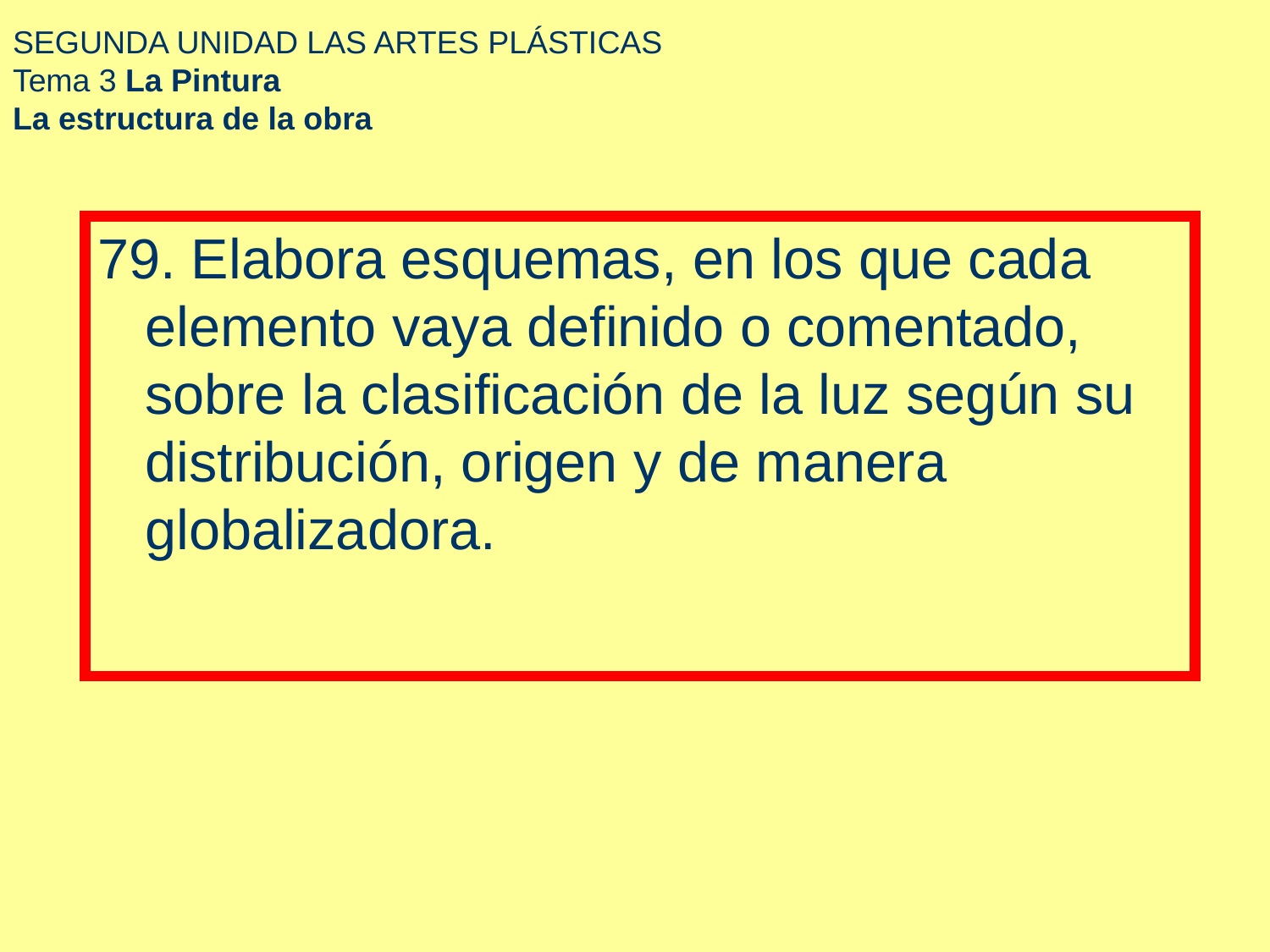

# SEGUNDA UNIDAD LAS ARTES PLÁSTICAS Tema 3 La Pintura La estructura de la obra
79. Elabora esquemas, en los que cada elemento vaya definido o comentado, sobre la clasificación de la luz según su distribución, origen y de manera globalizadora.